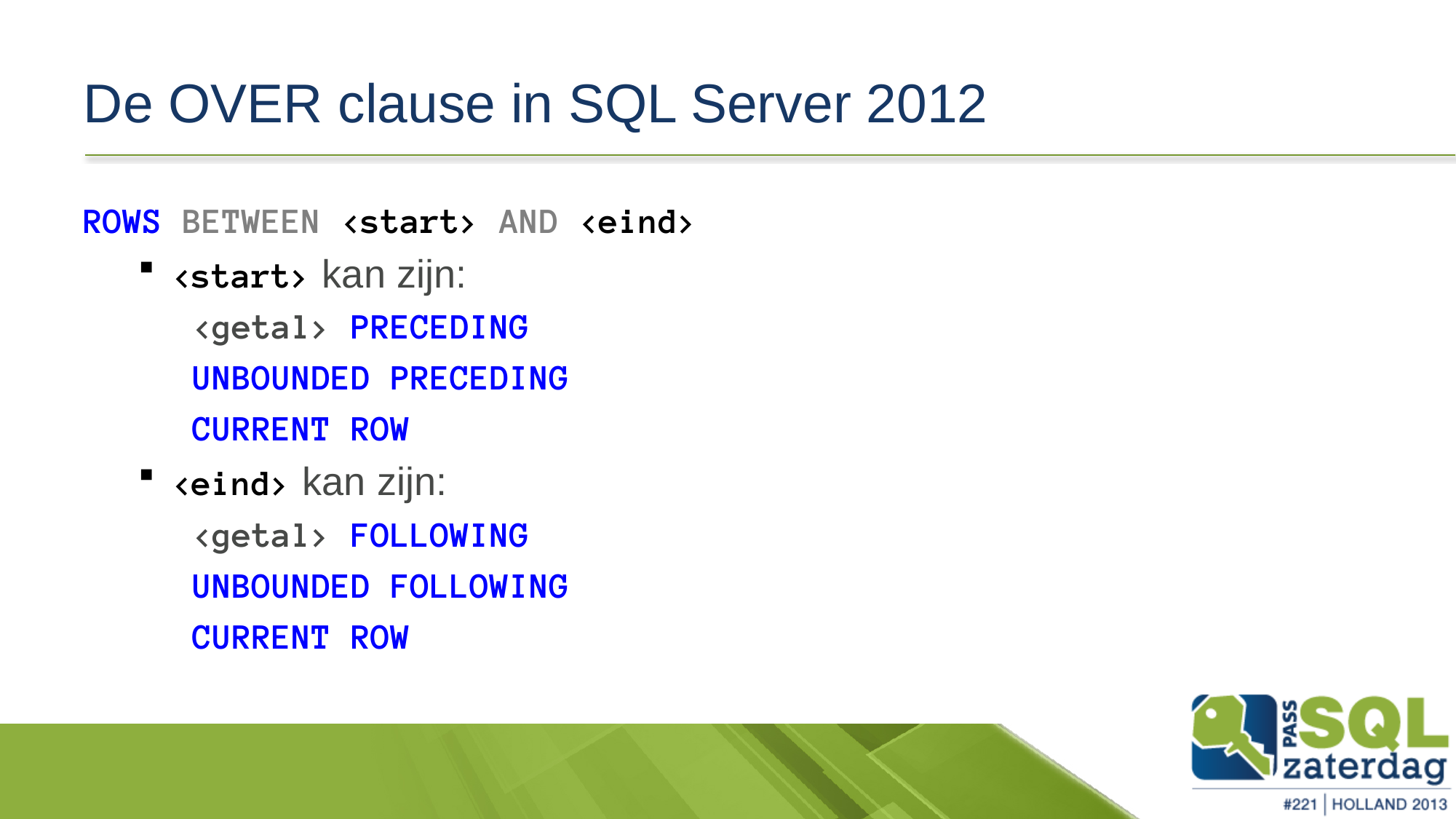

# De OVER clause in SQL Server 2012
ROWS BETWEEN <start> AND <eind>
<start> kan zijn:
<getal> PRECEDING
UNBOUNDED PRECEDING
CURRENT ROW
<eind> kan zijn:
<getal> FOLLOWING
UNBOUNDED FOLLOWING
CURRENT ROW